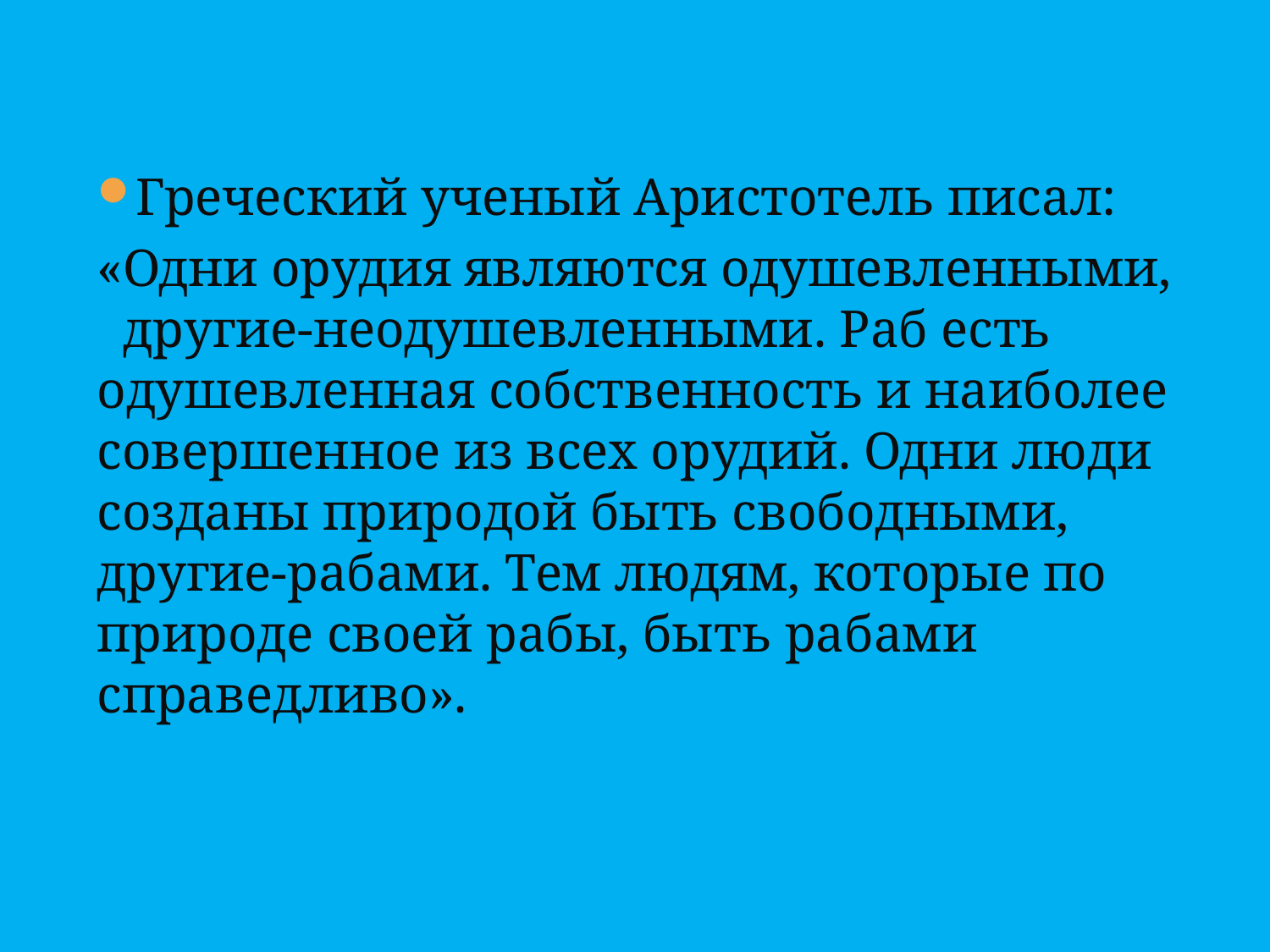

Греческий ученый Аристотель писал:
«Одни орудия являются одушевленными,   другие-неодушевленными. Раб есть одушевленная собственность и наиболее совершенное из всех орудий. Одни люди созданы природой быть свободными, другие-рабами. Тем людям, которые по природе своей рабы, быть рабами справедливо».